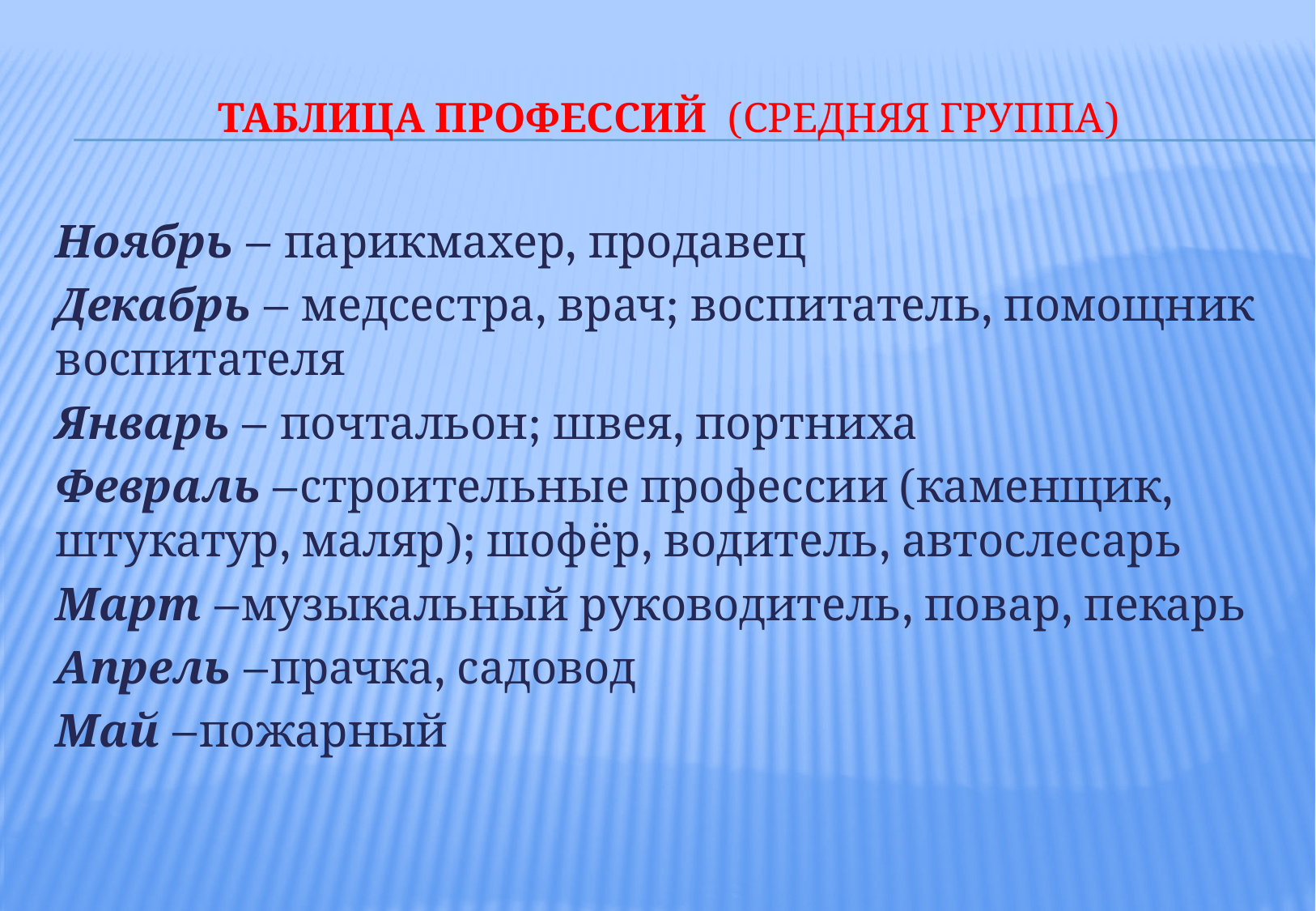

# Таблица профессий  (средняя группа)
Ноябрь – парикмахер, продавец
Декабрь – медсестра, врач; воспитатель, помощник воспитателя
Январь – почтальон; швея, портниха
Февраль –строительные профессии (каменщик, штукатур, маляр); шофёр, водитель, автослесарь
Март –музыкальный руководитель, повар, пекарь
Апрель –прачка, садовод
Май –пожарный